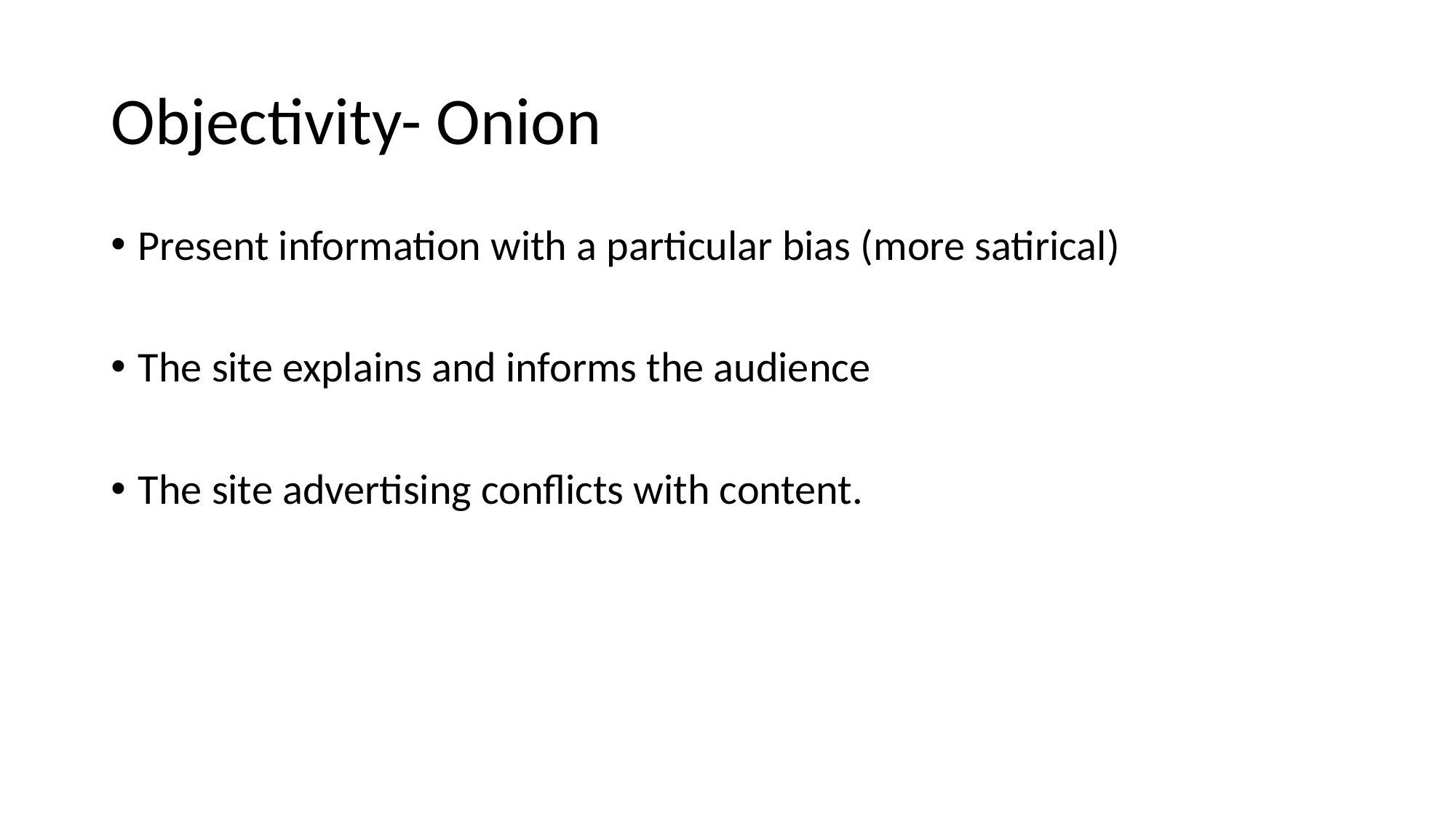

# Objectivity- Onion
Present information with a particular bias (more satirical)

The site explains and informs the audience

The site advertising conflicts with content.